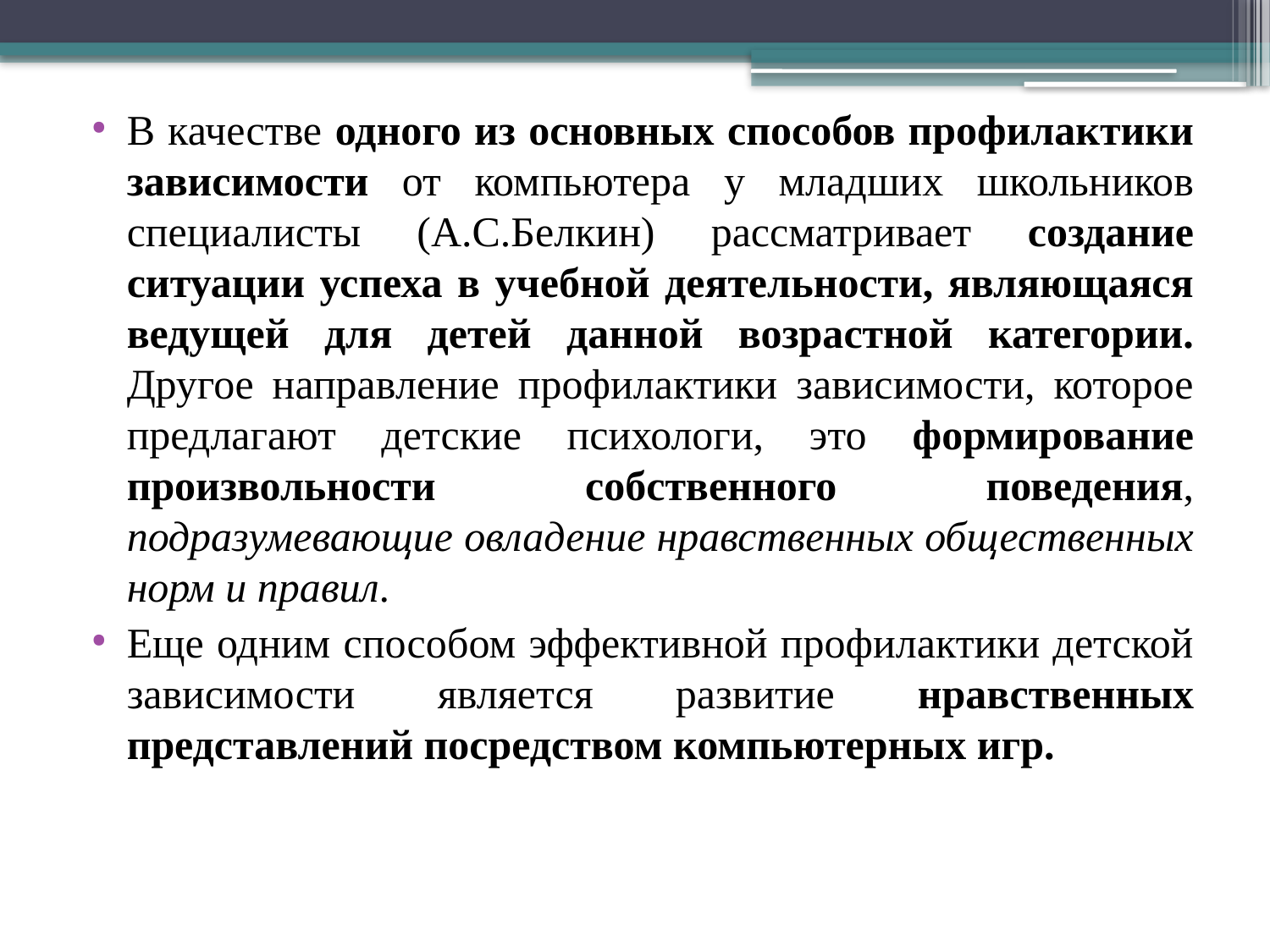

#
В качестве одного из основных способов профилактики зависимости от компьютера у младших школьников специалисты (А.С.Белкин) рассматривает создание ситуации успеха в учебной деятельности, являющаяся ведущей для детей данной возрастной категории. Другое направление профилактики зависимости, которое предлагают детские психологи, это формирование произвольности собственного поведения, подразумевающие овладение нравственных общественных норм и правил.
Еще одним способом эффективной профилактики детской зависимости является развитие нравственных представлений посредством компьютерных игр.